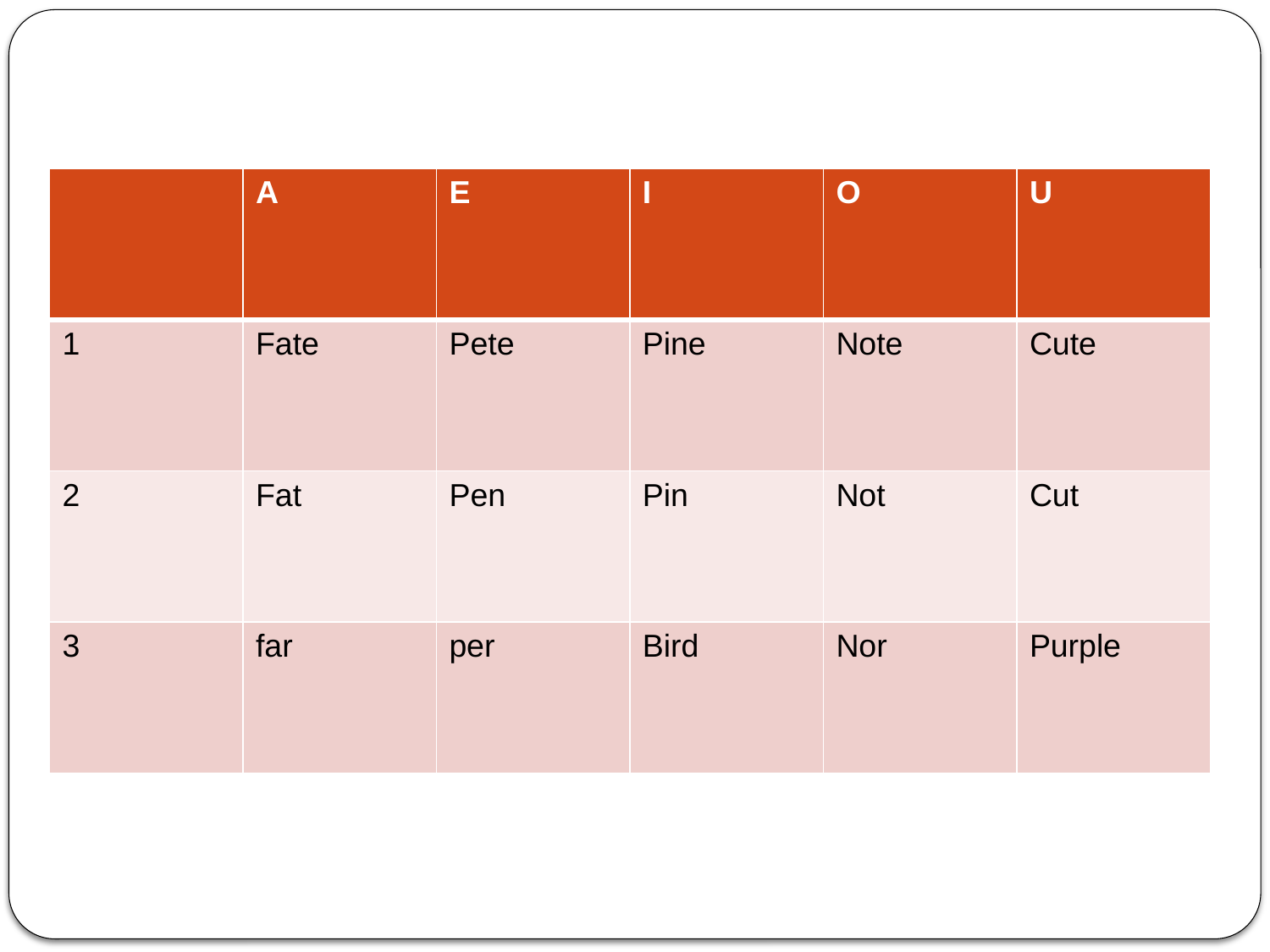

|  | A | E | I | O | U |
| --- | --- | --- | --- | --- | --- |
| 1 | Fate | Pete | Pine | Note | Cute |
| 2 | Fat | Pen | Pin | Not | Cut |
| 3 | far | per | Bird | Nor | Purple |